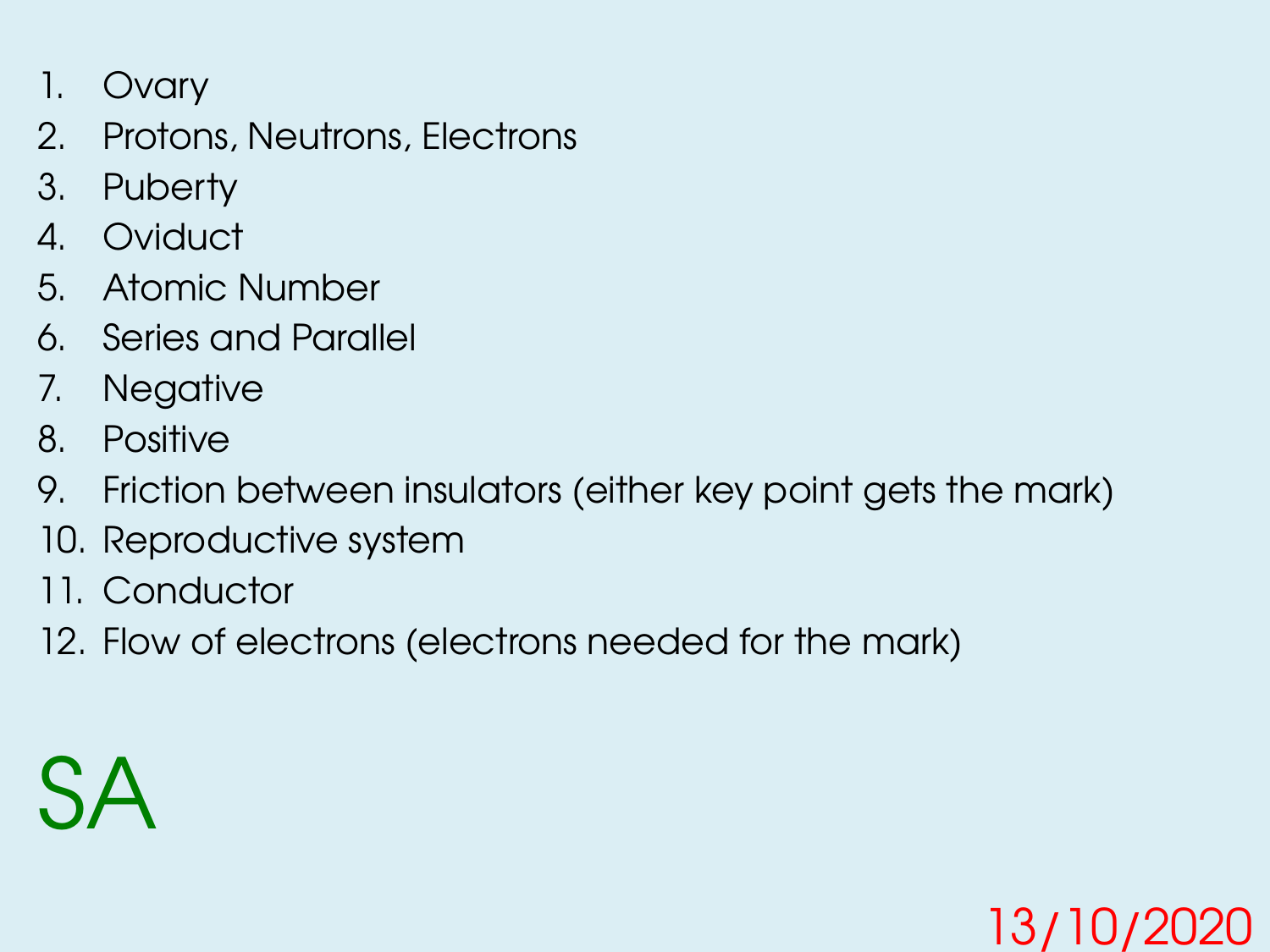

Ovary
Protons, Neutrons, Electrons
Puberty
Oviduct
Atomic Number
Series and Parallel
Negative
Positive
Friction between insulators (either key point gets the mark)
Reproductive system
Conductor
Flow of electrons (electrons needed for the mark)

SA
13/10/2020